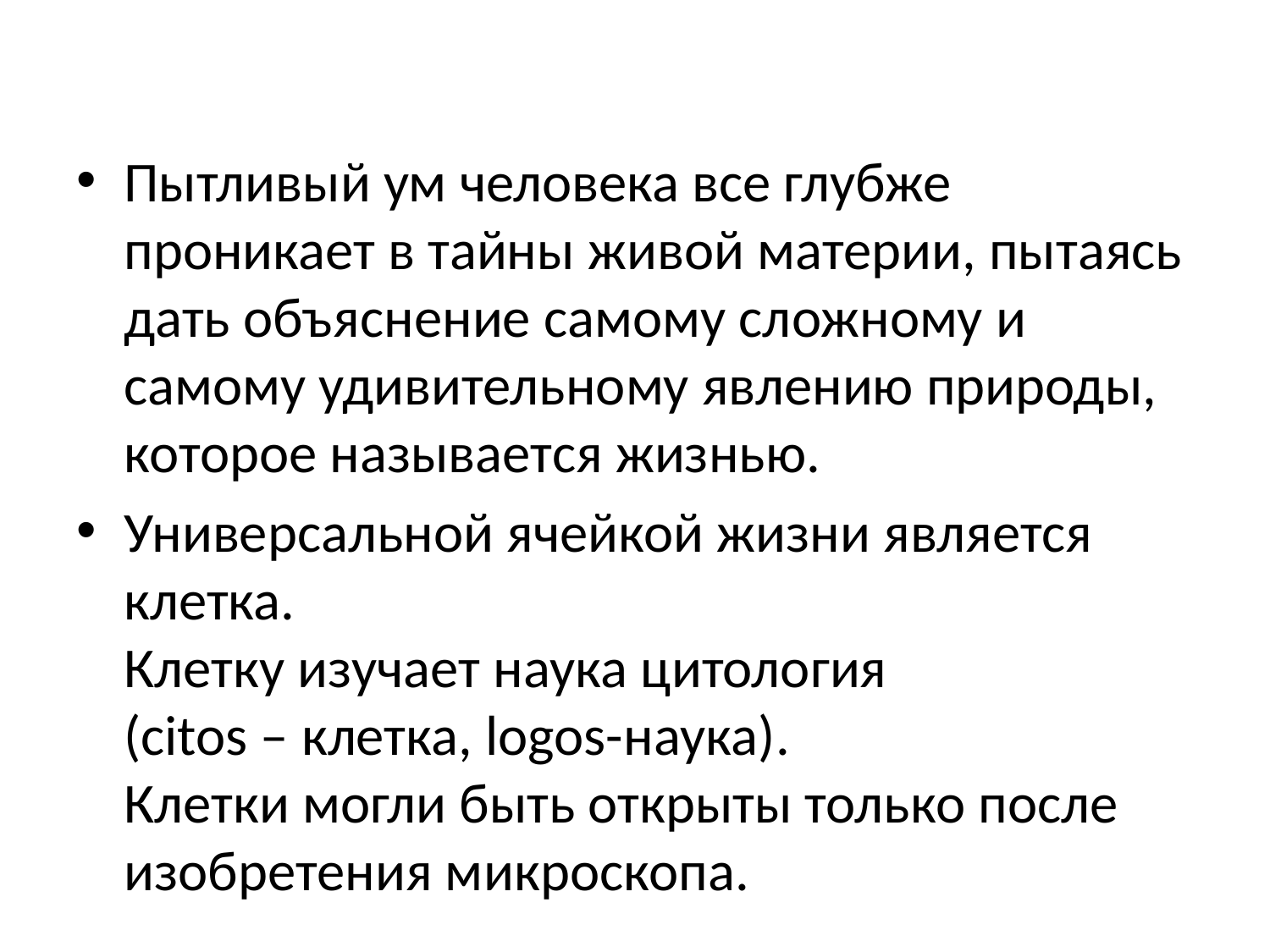

#
Пытливый ум человека все глубже проникает в тайны живой материи, пытаясь дать объяснение самому сложному и самому удивительному явлению природы, которое называется жизнью.
Универсальной ячейкой жизни является клетка.
Клетку изучает наука цитология                         (сitos – клетка, logos-наука).
Клетки могли быть открыты только после изобретения микроскопа.